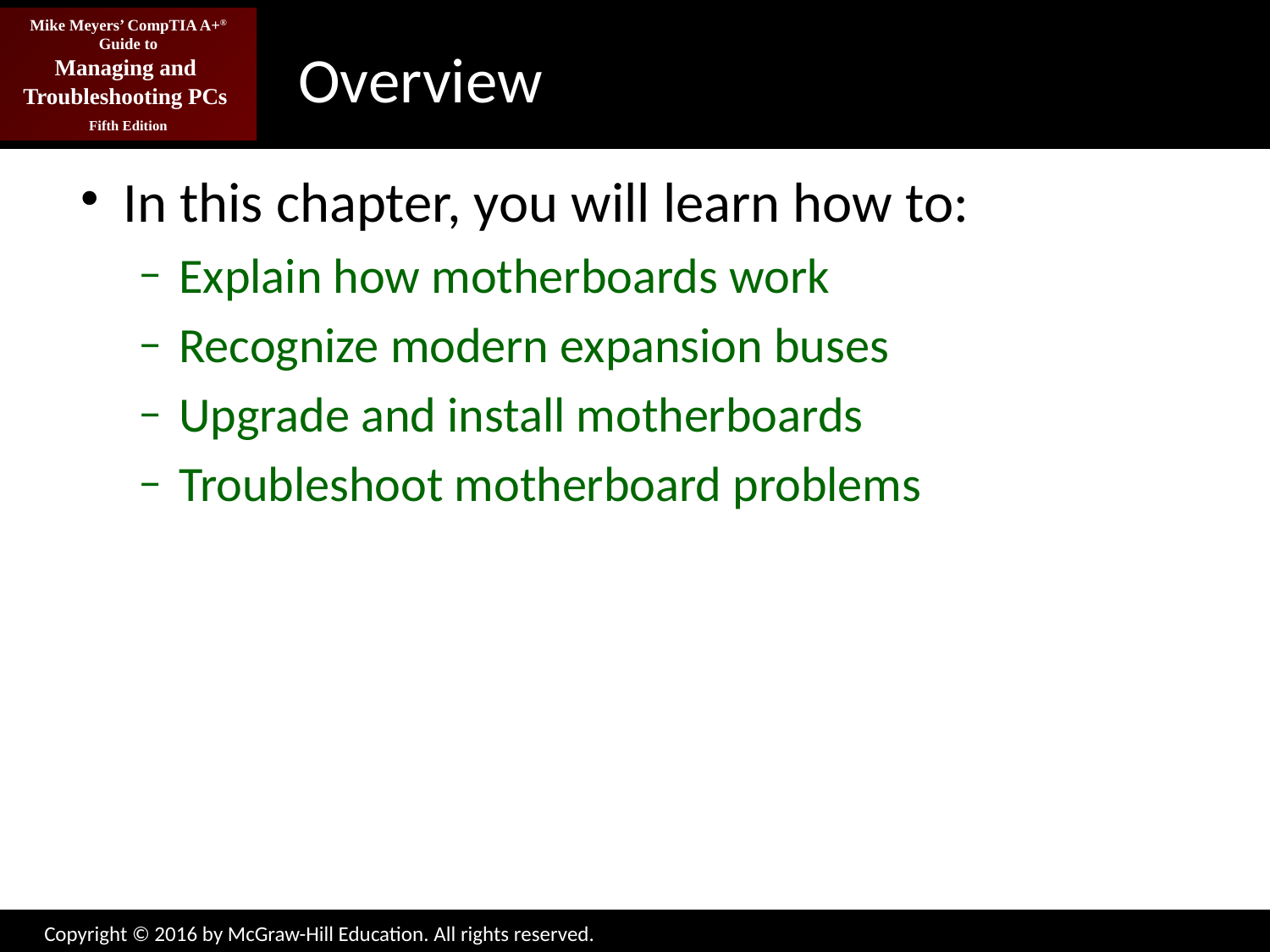

# Overview
In this chapter, you will learn how to:
Explain how motherboards work
Recognize modern expansion buses
Upgrade and install motherboards
Troubleshoot motherboard problems